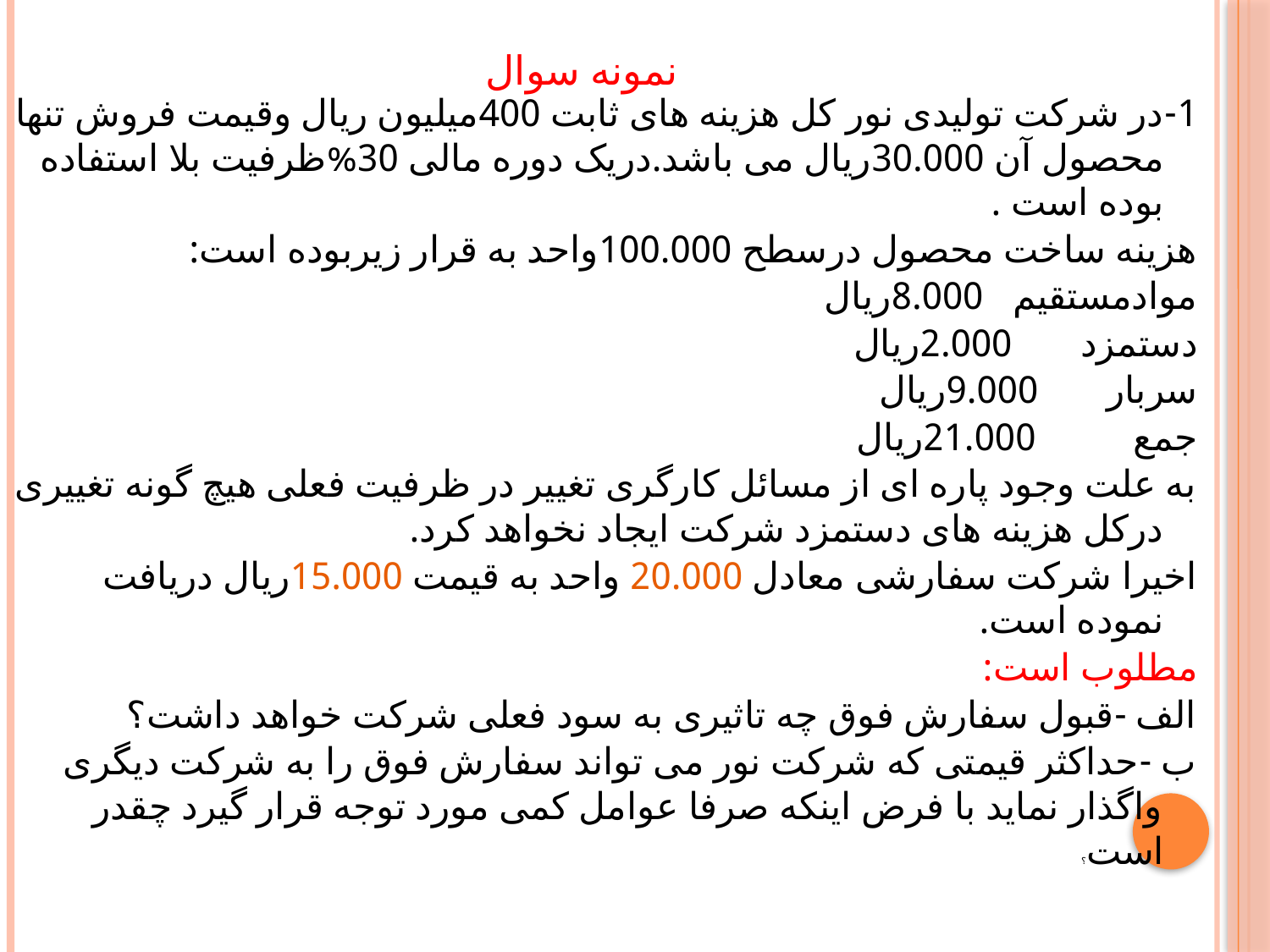

# نمونه سوال

1-در شرکت تولیدی نور کل هزینه های ثابت 400میلیون ریال وقیمت فروش تنها محصول آن 30.000ریال می باشد.دریک دوره مالی 30%ظرفیت بلا استفاده بوده است .
هزینه ساخت محصول درسطح 100.000واحد به قرار زیربوده است:
موادمستقیم   8.000ریال
دستمزد       2.000ریال
سربار       9.000ریال
جمع          21.000ریال
به علت وجود پاره ای از مسائل کارگری تغییر در ظرفیت فعلی هیچ گونه تغییری درکل هزینه های دستمزد شرکت ایجاد نخواهد کرد.
اخیرا شرکت سفارشی معادل 20.000 واحد به قیمت 15.000ریال دریافت نموده است.
مطلوب است:
الف -قبول سفارش فوق چه تاثیری به سود فعلی شرکت خواهد داشت؟
ب -حداکثر قیمتی که شرکت نور می تواند سفارش فوق را به شرکت دیگری واگذار نماید با فرض اینکه صرفا عوامل کمی مورد توجه قرار گیرد چقدر است؟